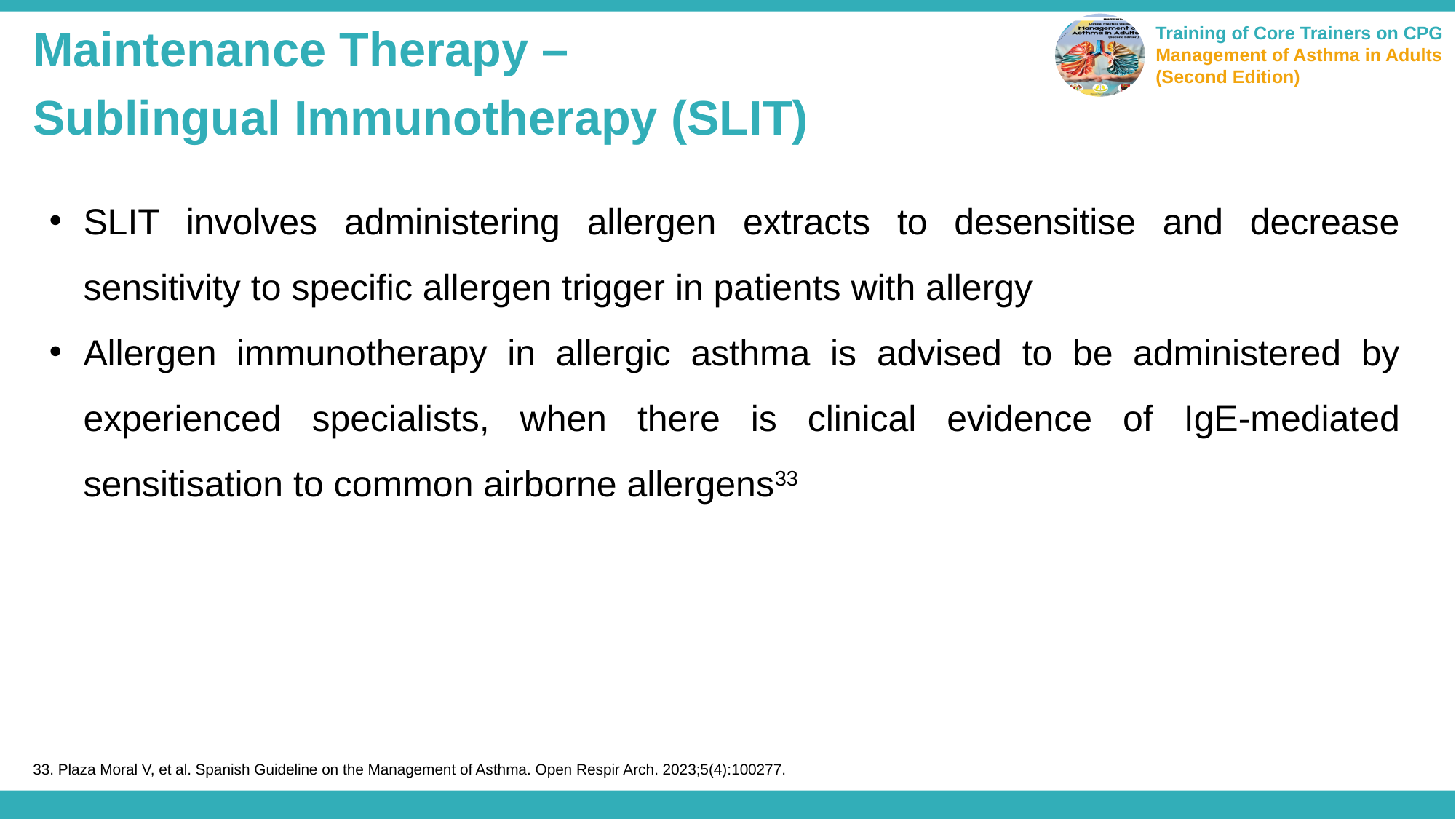

Maintenance Therapy –
Sublingual Immunotherapy (SLIT)
SLIT involves administering allergen extracts to desensitise and decrease sensitivity to specific allergen trigger in patients with allergy
Allergen immunotherapy in allergic asthma is advised to be administered by experienced specialists, when there is clinical evidence of IgE-mediated sensitisation to common airborne allergens33
33. Plaza Moral V, et al. Spanish Guideline on the Management of Asthma. Open Respir Arch. 2023;5(4):100277.